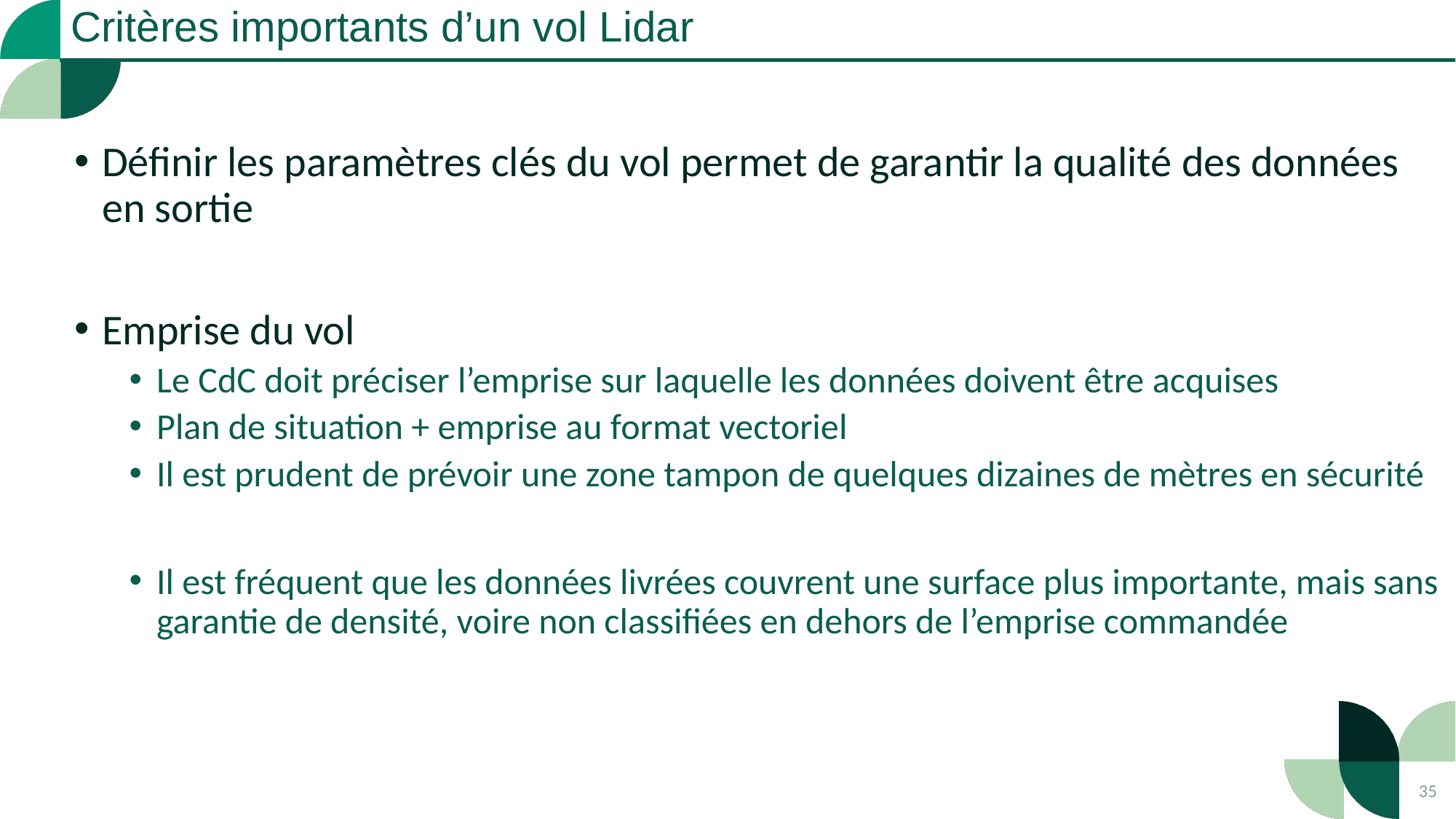

Critères importants d’un vol Lidar
Définir les paramètres clés du vol permet de garantir la qualité des données en sortie

Emprise du vol
Le CdC doit préciser l’emprise sur laquelle les données doivent être acquises
Plan de situation + emprise au format vectoriel
Il est prudent de prévoir une zone tampon de quelques dizaines de mètres en sécurité

Il est fréquent que les données livrées couvrent une surface plus importante, mais sans garantie de densité, voire non classifiées en dehors de l’emprise commandée
35